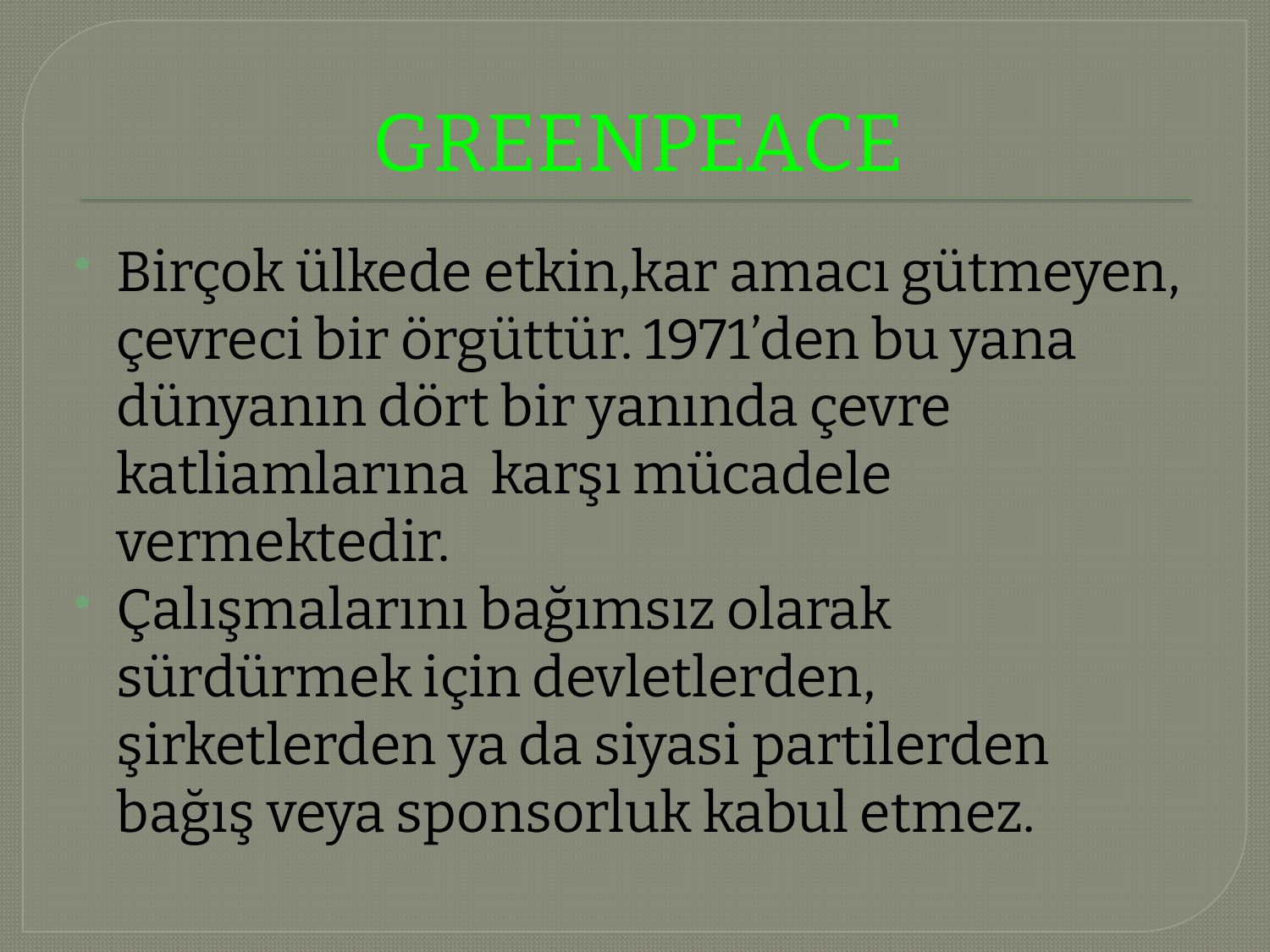

# GREENPEACE
Birçok ülkede etkin,kar amacı gütmeyen, çevreci bir örgüttür. 1971’den bu yana dünyanın dört bir yanında çevre katliamlarına  karşı mücadele vermektedir.
Çalışmalarını bağımsız olarak sürdürmek için devletlerden, şirketlerden ya da siyasi partilerden bağış veya sponsorluk kabul etmez.